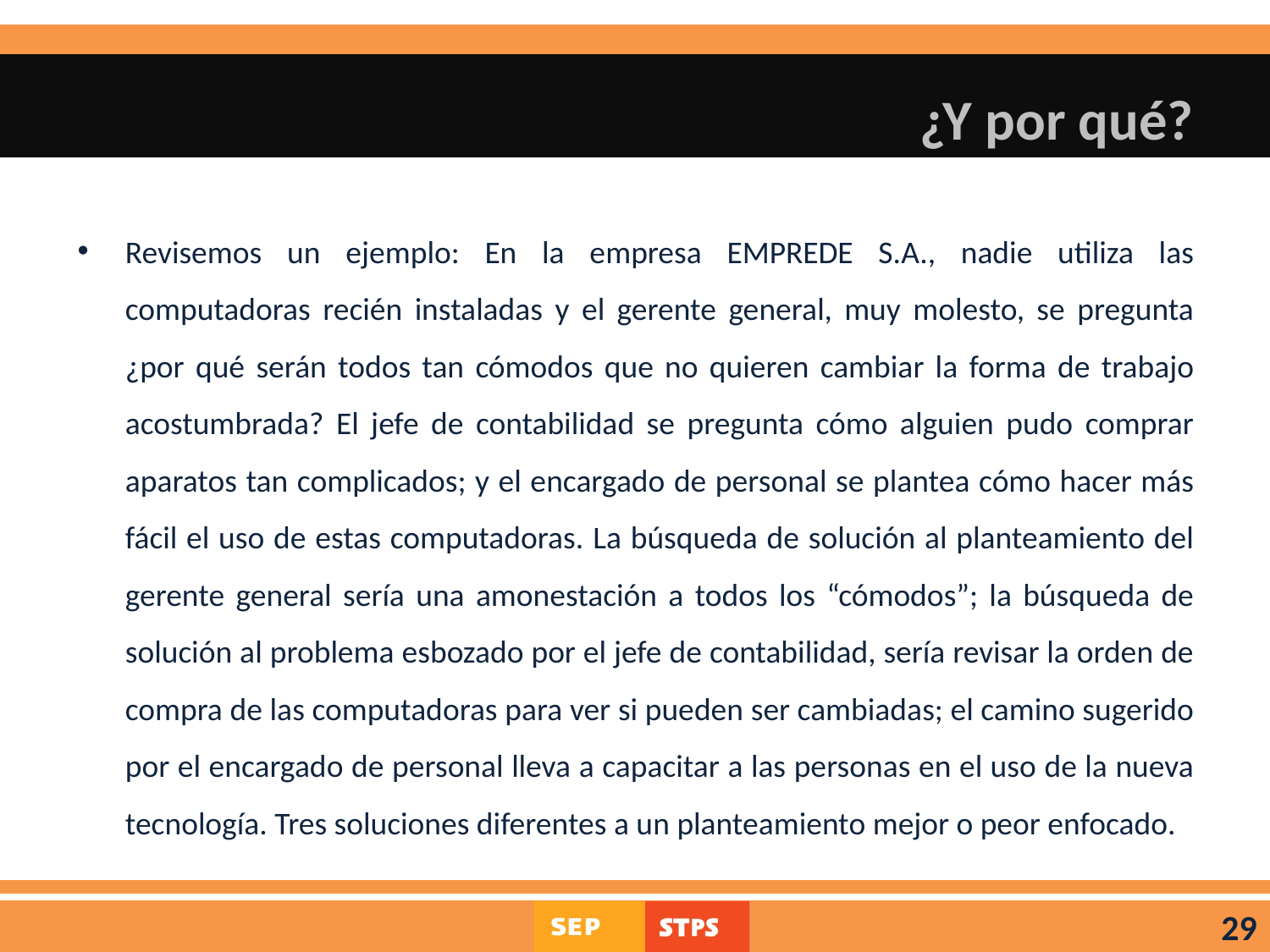

# ¿Y por qué?
Revisemos un ejemplo: En la empresa EMPREDE S.A., nadie utiliza las computadoras recién instaladas y el gerente general, muy molesto, se pregunta ¿por qué serán todos tan cómodos que no quieren cambiar la forma de trabajo acostumbrada? El jefe de contabilidad se pregunta cómo alguien pudo comprar aparatos tan complicados; y el encargado de personal se plantea cómo hacer más fácil el uso de estas computadoras. La búsqueda de solución al planteamiento del gerente general sería una amonestación a todos los “cómodos”; la búsqueda de solución al problema esbozado por el jefe de contabilidad, sería revisar la orden de compra de las computadoras para ver si pueden ser cambiadas; el camino sugerido por el encargado de personal lleva a capacitar a las personas en el uso de la nueva tecnología. Tres soluciones diferentes a un planteamiento mejor o peor enfocado.
29